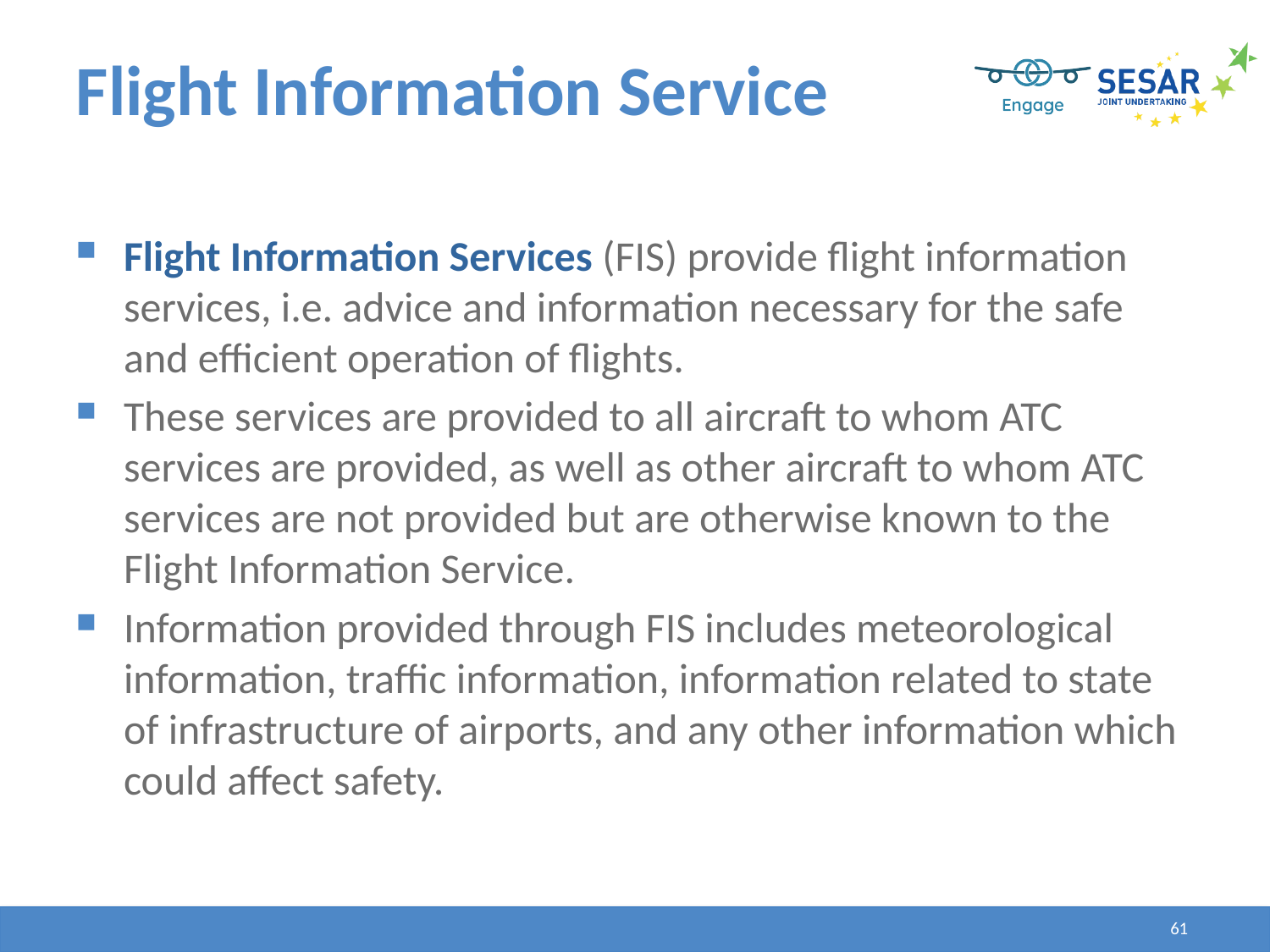

Flight Information Service
Flight Information Services (FIS) provide flight information services, i.e. advice and information necessary for the safe and efficient operation of flights.
These services are provided to all aircraft to whom ATC  services are provided, as well as other aircraft to whom ATC services are not provided but are otherwise known to the Flight Information Service.
Information provided through FIS includes meteorological information, traffic information, information related to state of infrastructure of airports, and any other information which could affect safety.

61